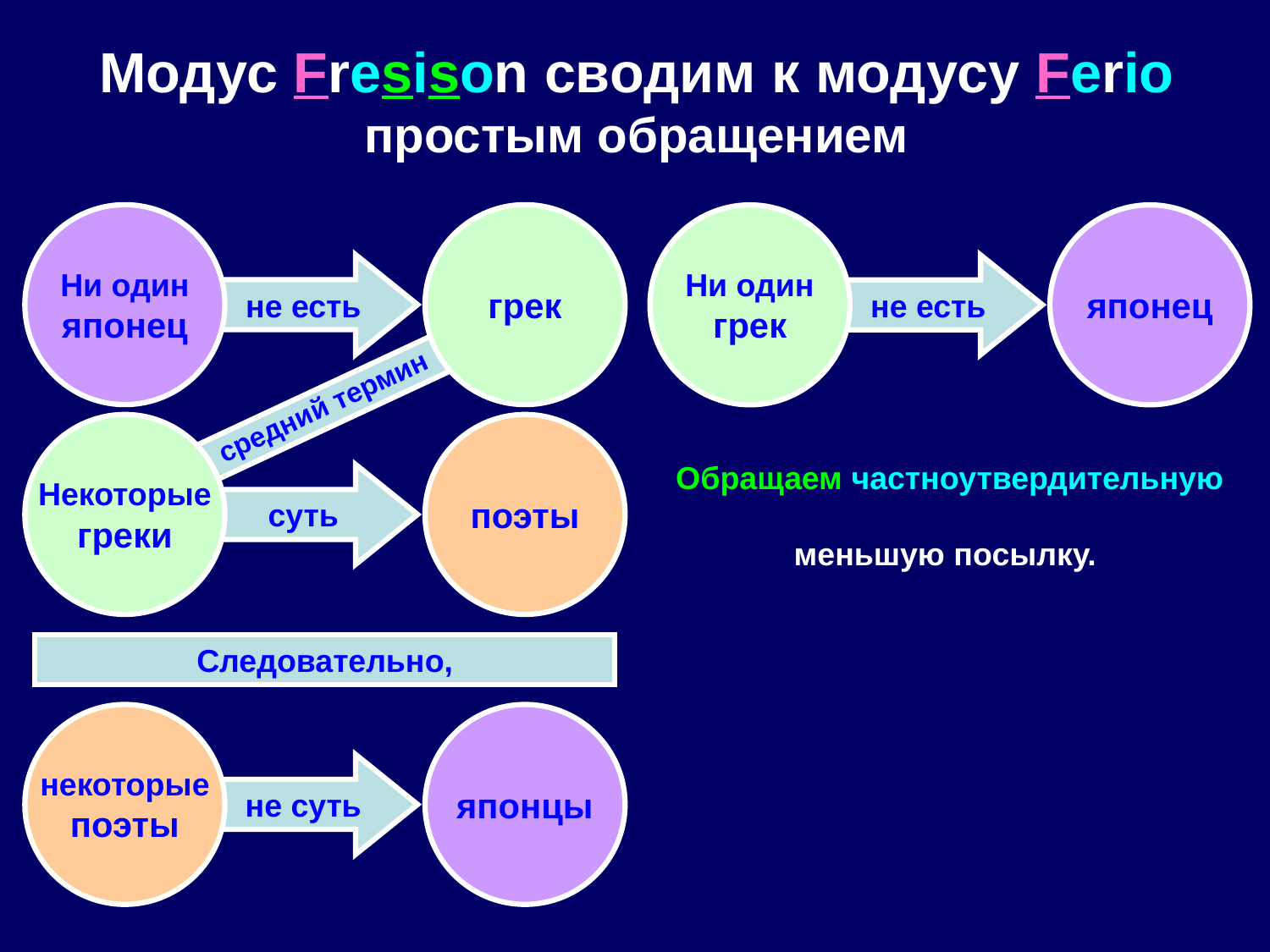

Модус Fresison сводим к модусу Ferio
простым обращением
Ни один
японец
грек
Ни один
грек
японец
не есть
не есть
 средний термин
Некоторые
греки
поэты
Обращаем частноутвердительную
меньшую посылку.
суть
Следовательно,
некоторые
поэты
японцы
не суть